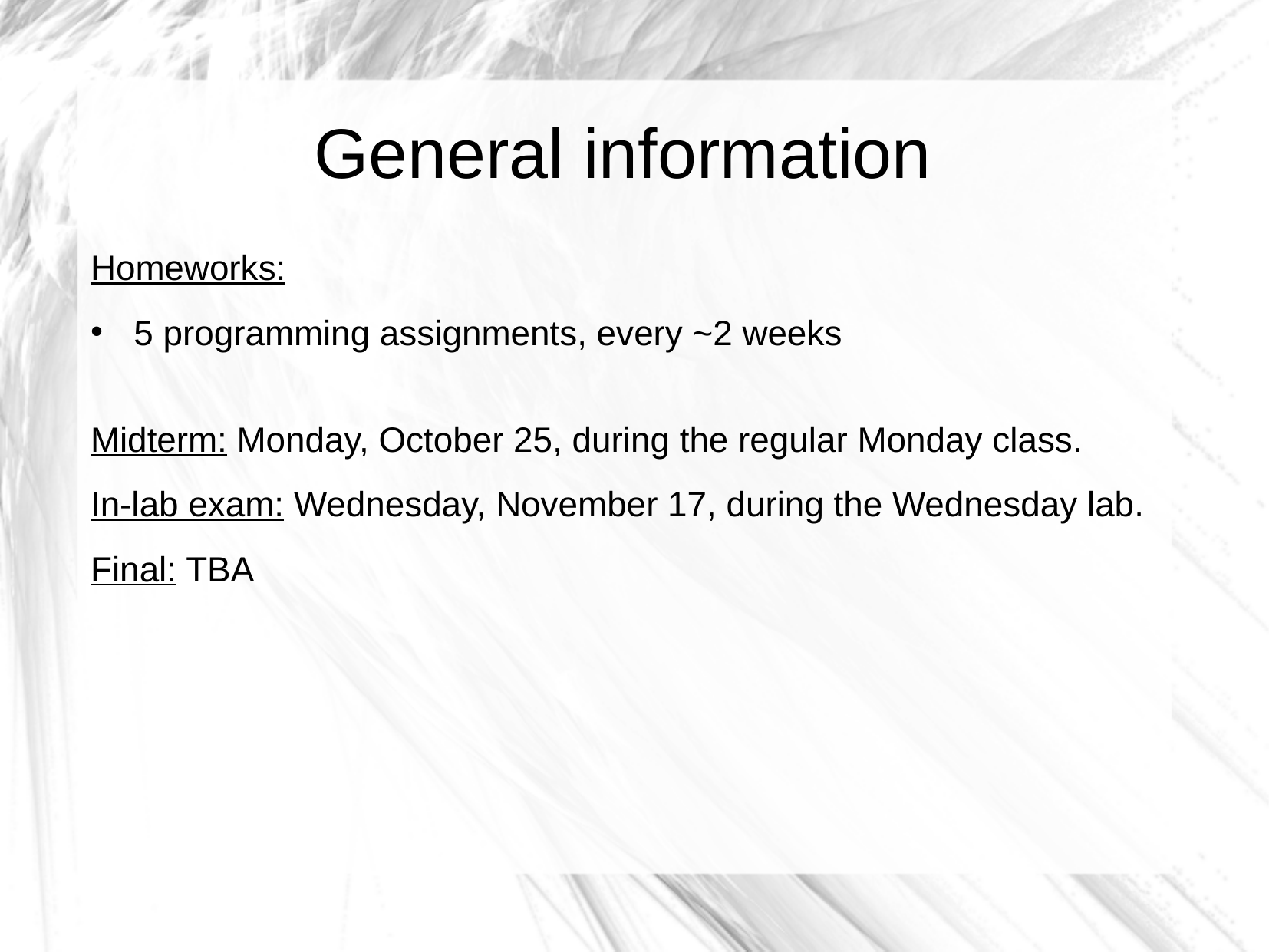

General information
Homeworks:
5 programming assignments, every ~2 weeks
Midterm: Monday, October 25, during the regular Monday class.
In-lab exam: Wednesday, November 17, during the Wednesday lab.
Final: TBA